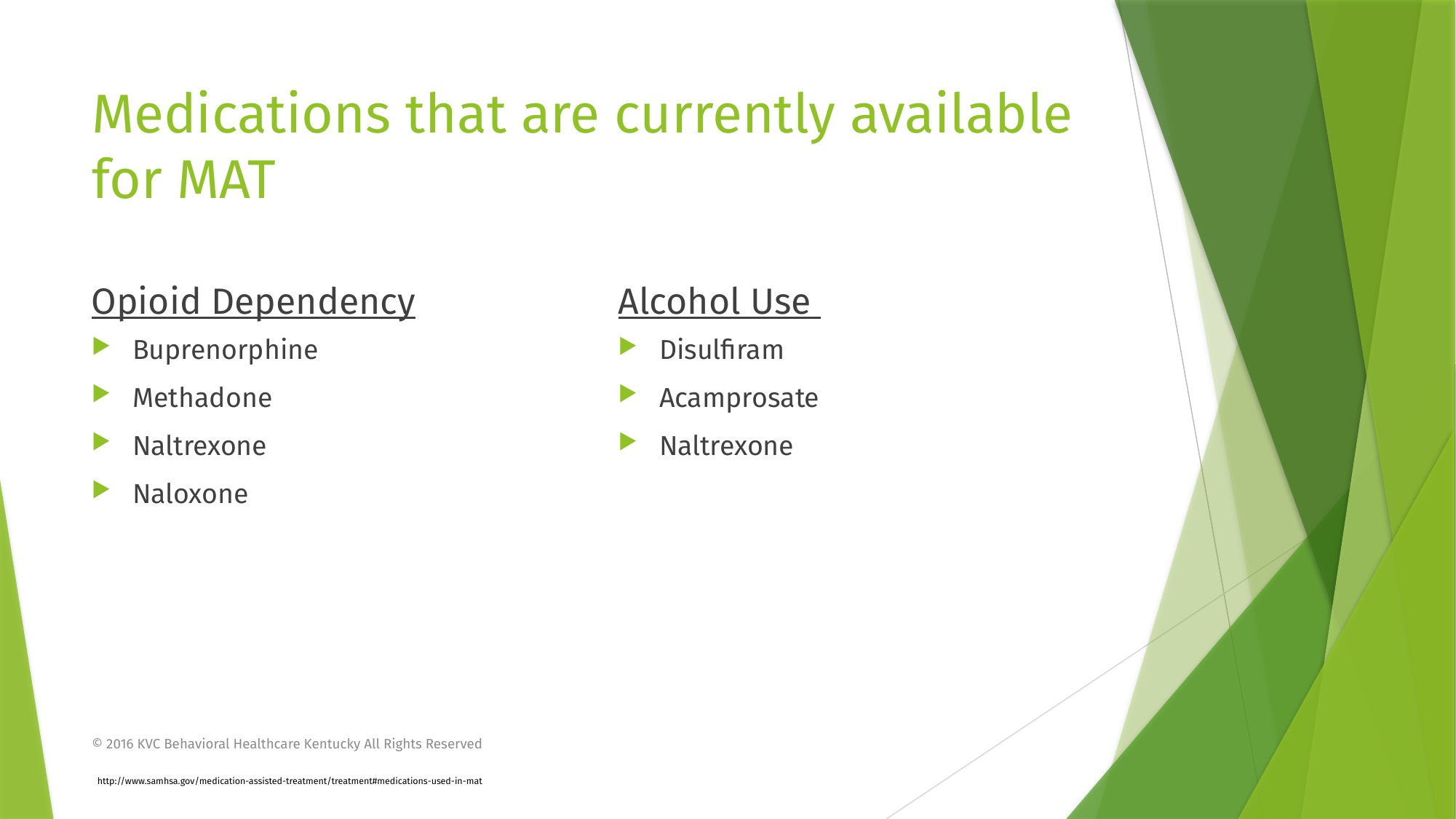

# Medications that are currently available for MAT
Opioid Dependency
Alcohol Use
Buprenorphine
Methadone
Naltrexone
Naloxone
Disulfiram
Acamprosate
Naltrexone
© 2016 KVC Behavioral Healthcare Kentucky All Rights Reserved
http://www.samhsa.gov/medication-assisted-treatment/treatment#medications-used-in-mat